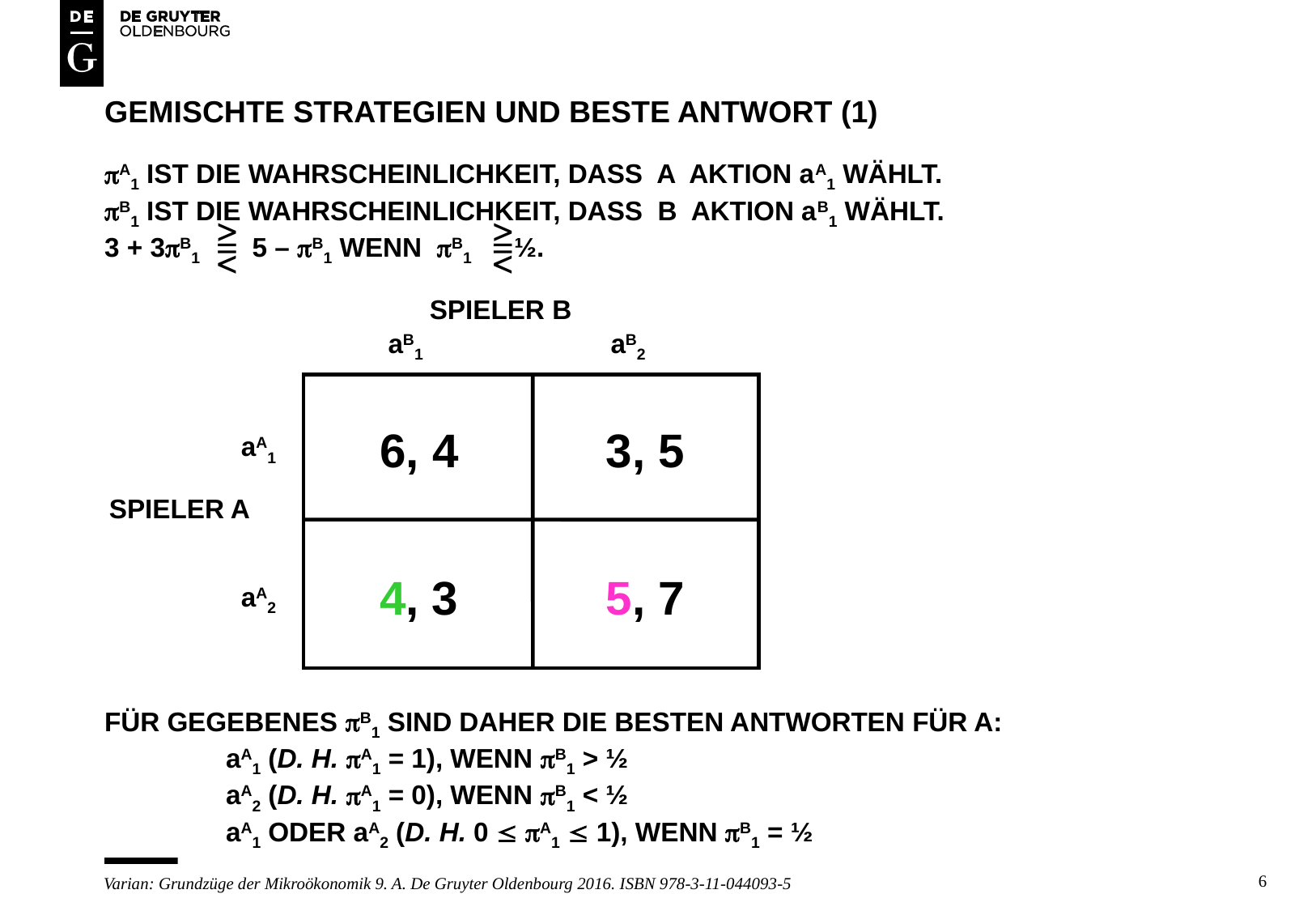

# GEMISCHTE STRATEGIEN UND BESTE ANTWORT (1)
πA1 IST DIE WAHRSCHEINLICHKEIT, DASS  A  AKTION aA1 WÄHLT.
πB1 IST DIE WAHRSCHEINLICHKEIT, DASS  B  AKTION aB1 WÄHLT.
3 + 3πB1       5 – πB1 WENN  πB1          ½.

FÜR GEGEBENES πB1 SIND DAHER DIE BESTEN ANTWORTEN FÜR A:
	aA1 (D. H. πA1 = 1), WENN πB1 > ½
	aA2 (D. H. πA1 = 0), WENN πB1 < ½
	aA1 ODER aA2 (D. H. 0 ≤ πA1 ≤ 1), WENN πB1 = ½

>
=
<
>
=
<
SPIELER B

aB1
aB2

6, 4
3, 5
aA1
SPIELER A
4, 3
5, 7
aA2
6
Varian: Grundzüge der Mikroökonomik 9. A. De Gruyter Oldenbourg 2016. ISBN 978-3-11-044093-5